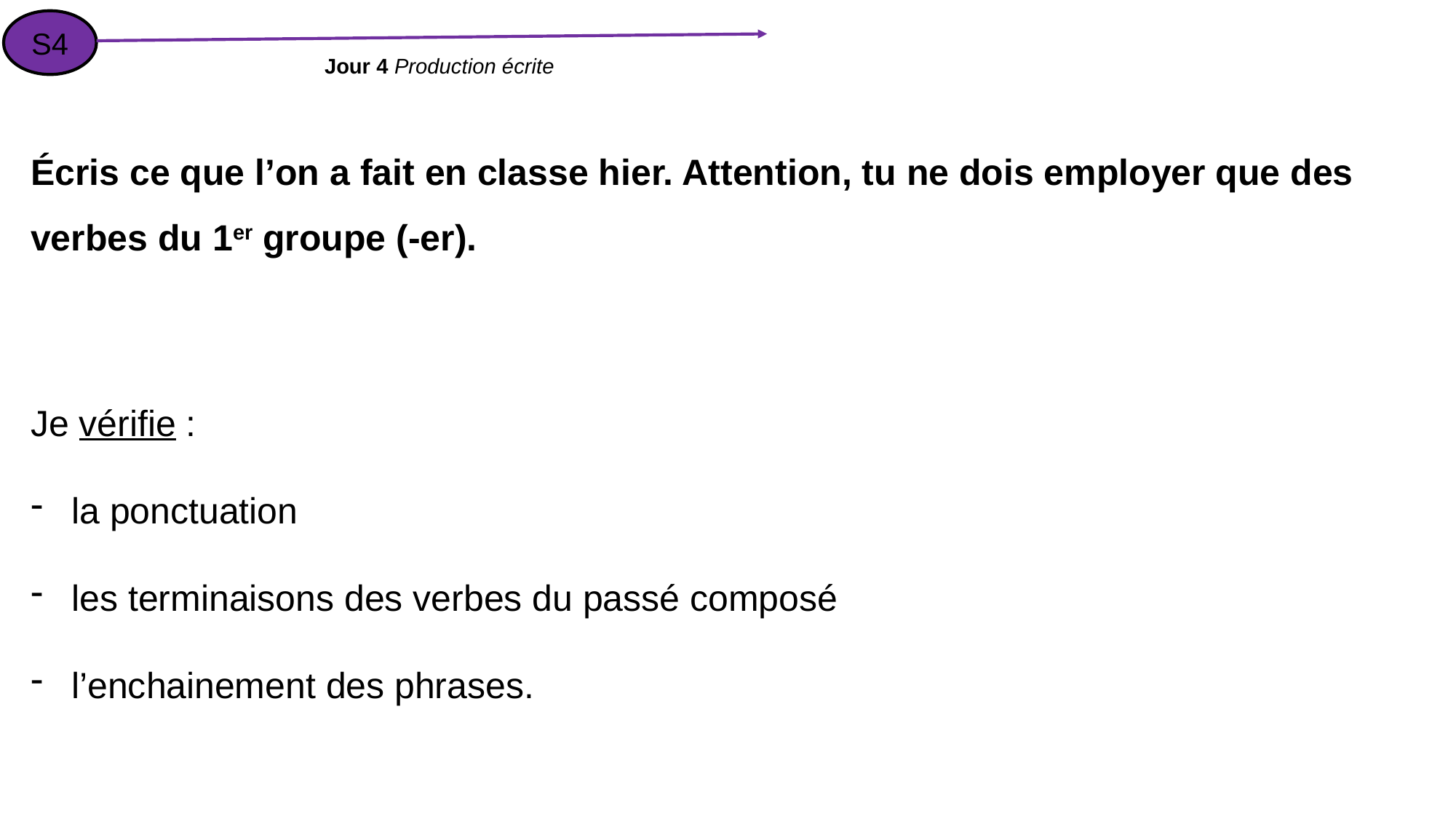

S4
Jour 4 Production écrite
Écris ce que l’on a fait en classe hier. Attention, tu ne dois employer que des verbes du 1er groupe (-er).

Je vérifie :
la ponctuation
les terminaisons des verbes du passé composé
l’enchainement des phrases.